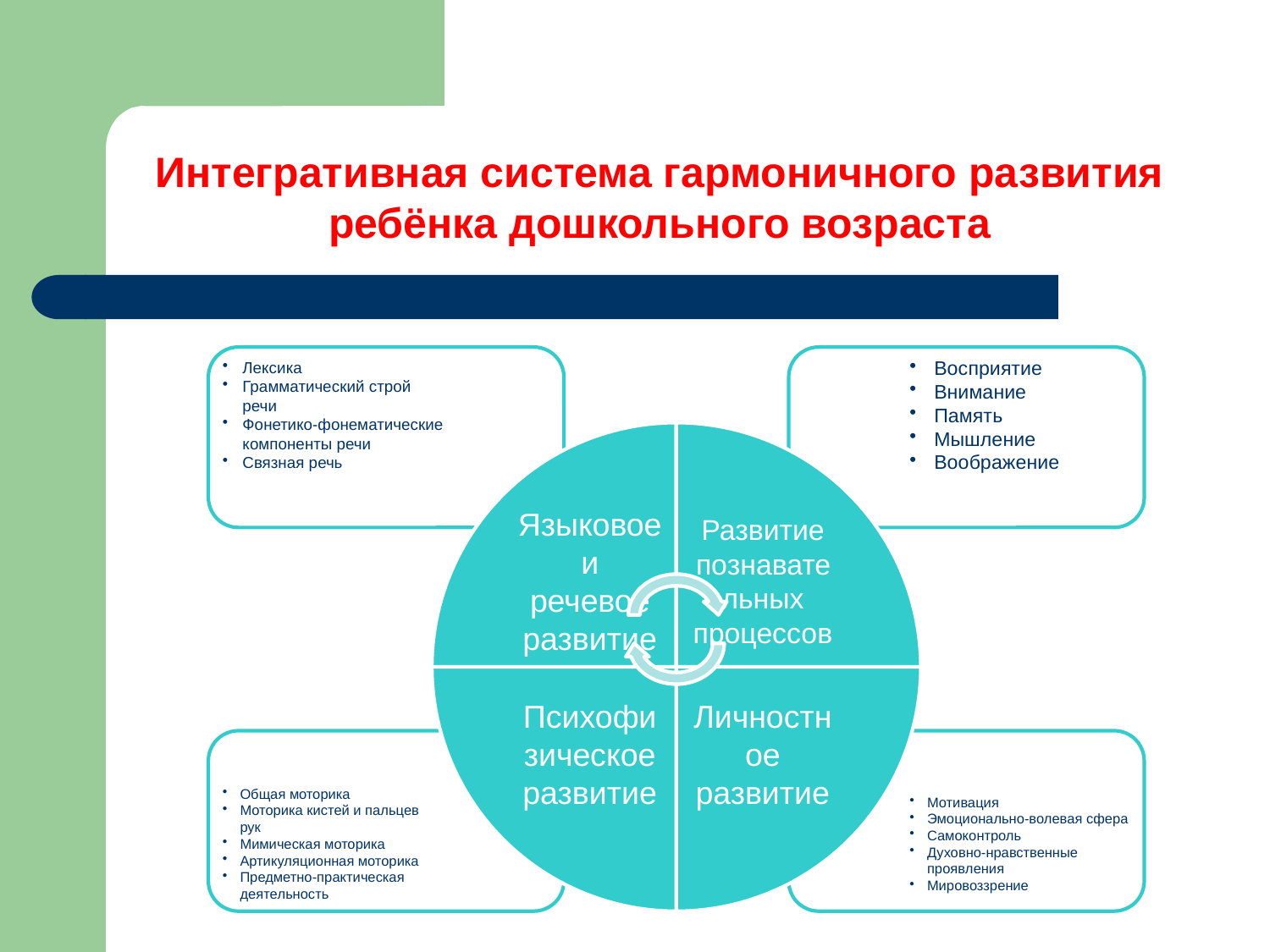

Интегративная система гармоничного развития ребёнка дошкольного возраста
Лексика
Восприятие
Личностное развитие
Мотивация
Психофизическое развитие
Общая моторика
Грамматический строй речи
Фонетико-фонематические компоненты речи
Связная речь
Внимание
Память
Мышление
Воображение
Моторика кистей и пальцев рук
Мимическая моторика
Артикуляционная моторика
Предметно-практическая деятельность
Эмоционально-волевая сфера
Самоконтроль
Духовно-нравственные проявления
Мировоззрение